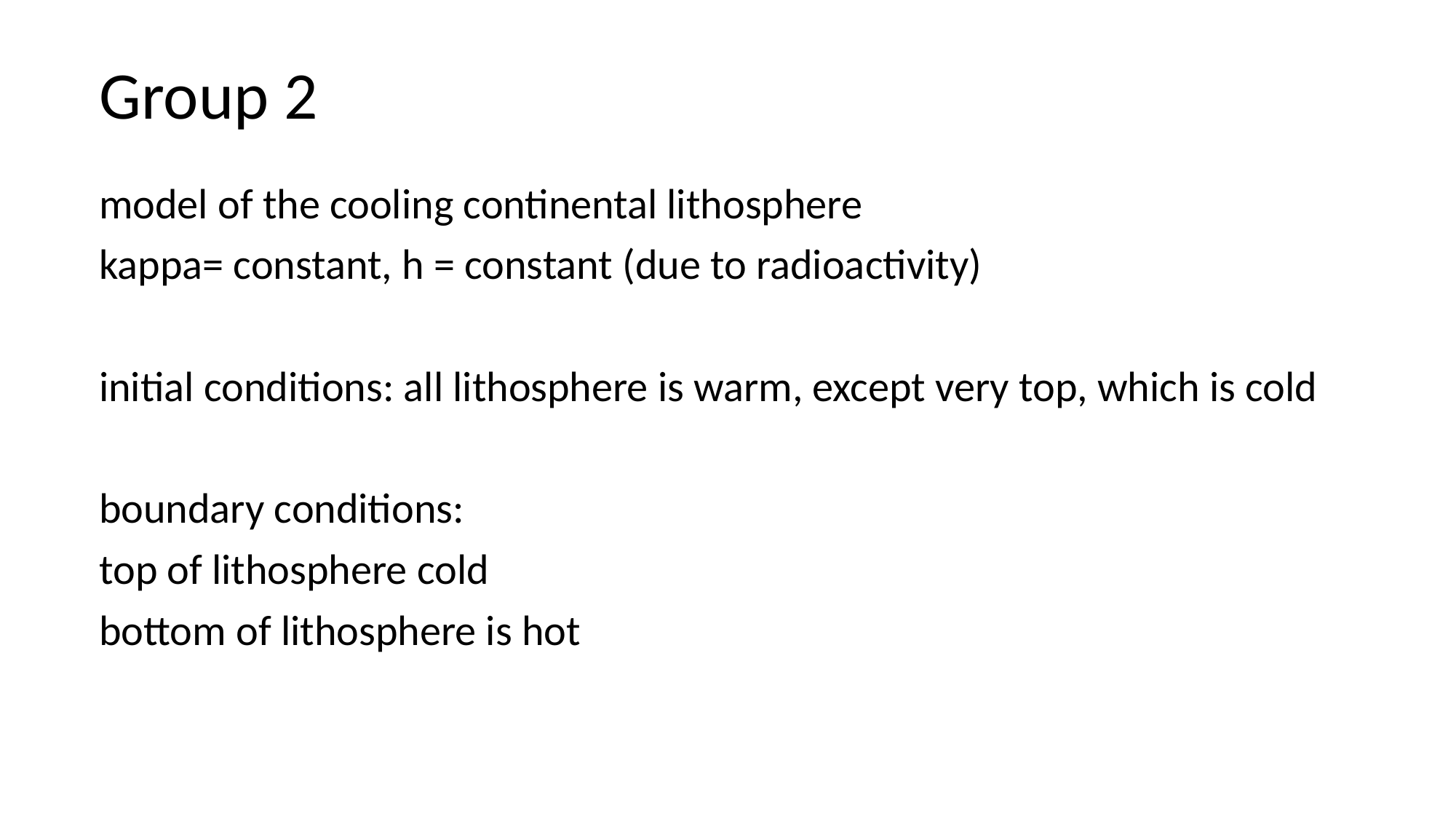

# Group 2
model of the cooling continental lithosphere
kappa= constant, h = constant (due to radioactivity)

initial conditions: all lithosphere is warm, except very top, which is cold

boundary conditions:
top of lithosphere cold
bottom of lithosphere is hot